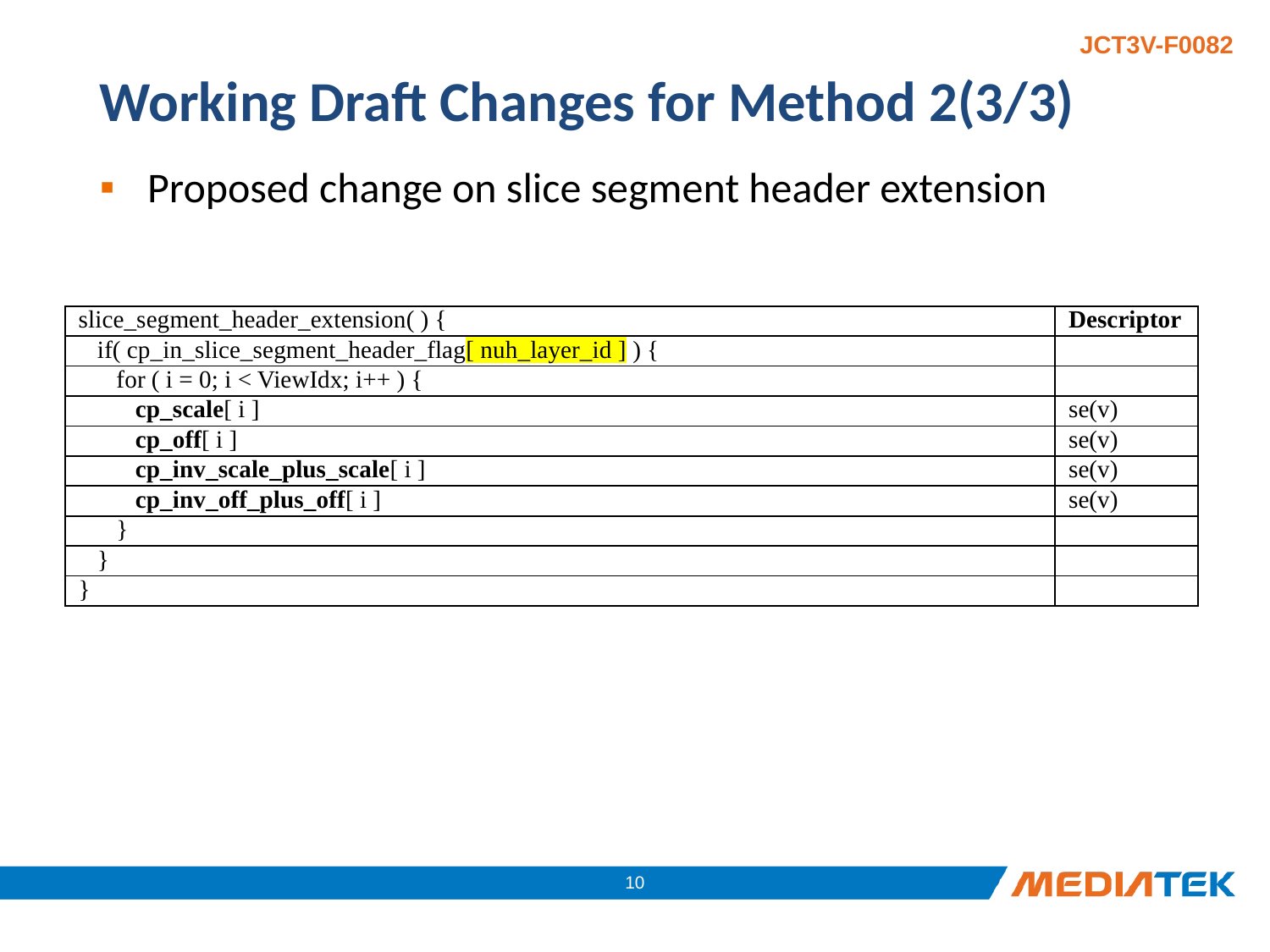

# Working Draft Changes for Method 2(3/3)
Proposed change on slice segment header extension

| slice\_segment\_header\_extension( ) { | Descriptor |
| --- | --- |
| if( cp\_in\_slice\_segment\_header\_flag[ nuh\_layer\_id ] ) { |  |
| for ( i = 0; i < ViewIdx; i++ ) { |  |
| cp\_scale[ i ] | se(v) |
| cp\_off[ i ] | se(v) |
| cp\_inv\_scale\_plus\_scale[ i ] | se(v) |
| cp\_inv\_off\_plus\_off[ i ] | se(v) |
| } |  |
| } |  |
| } |  |
10